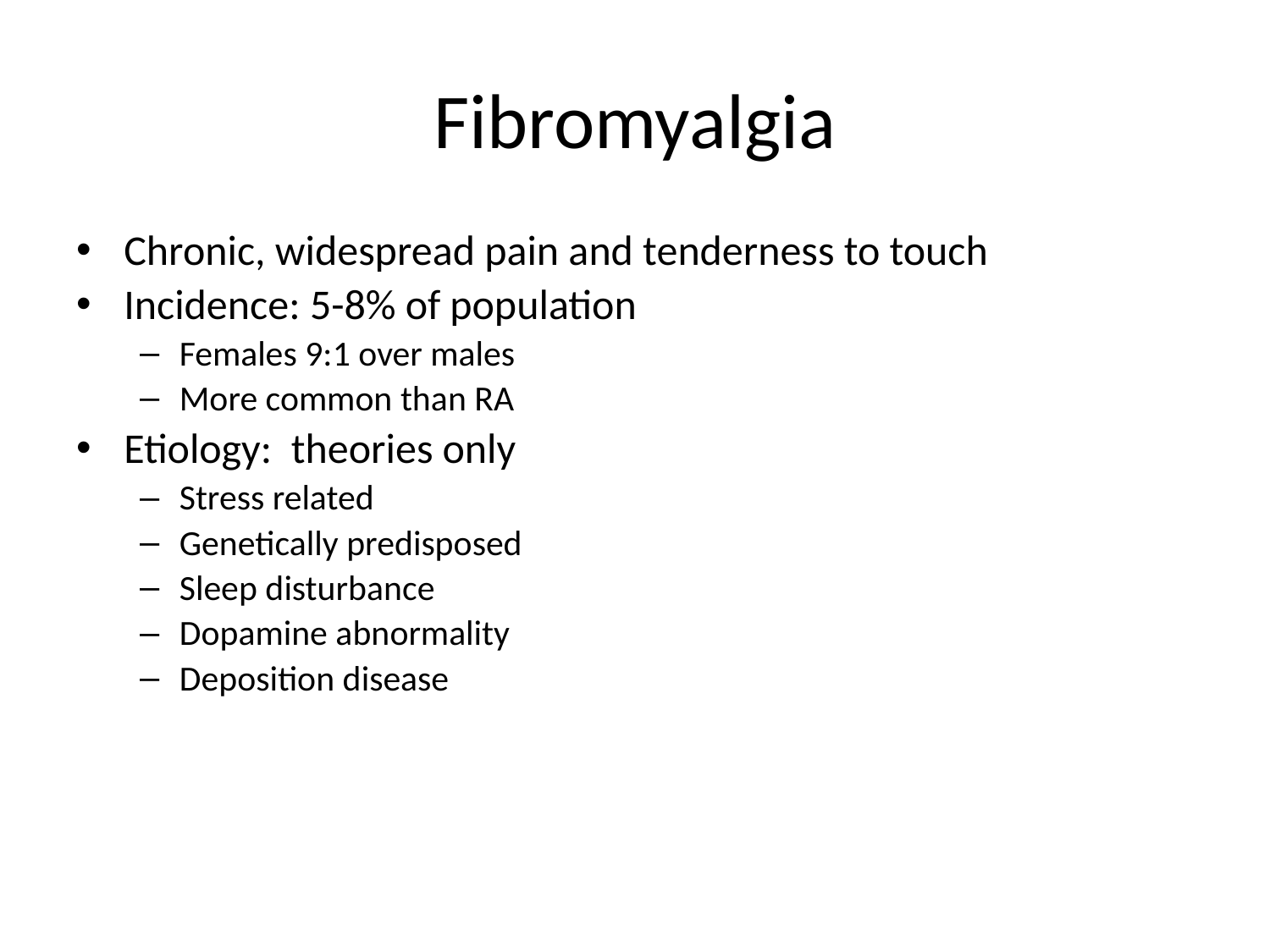

# Fibromyalgia
Chronic, widespread pain and tenderness to touch
Incidence: 5-8% of population
Females 9:1 over males
More common than RA
Etiology:  theories only
Stress related
Genetically predisposed
Sleep disturbance
Dopamine abnormality
Deposition disease